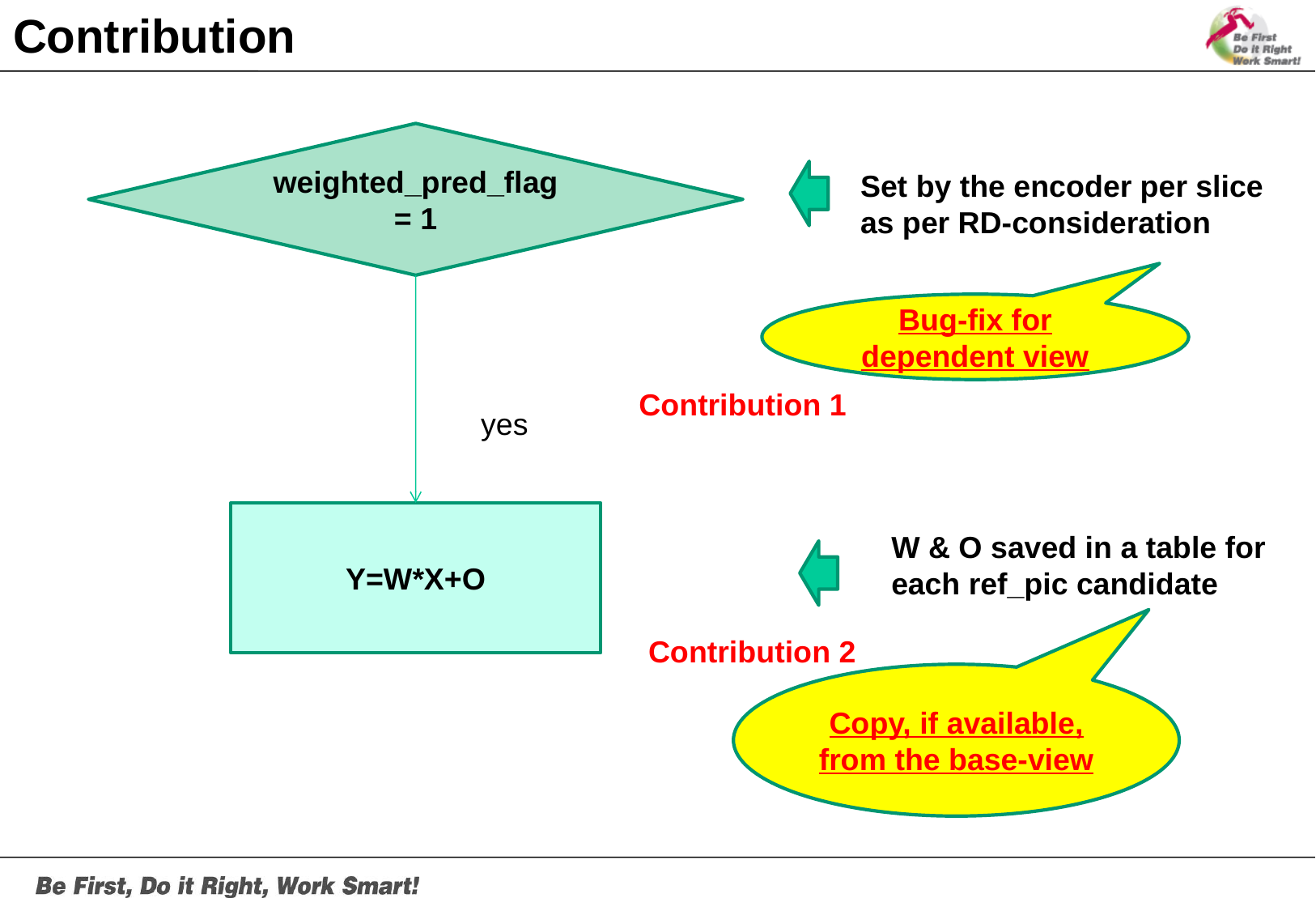

Contribution
weighted_pred_flag = 1

Set by the encoder per slice
as per RD-consideration
Bug-fix for dependent view
Contribution 1
yes
Y=W*X+O
W & O saved in a table for
each ref_pic candidate

Contribution 2
Copy, if available, from the base-view